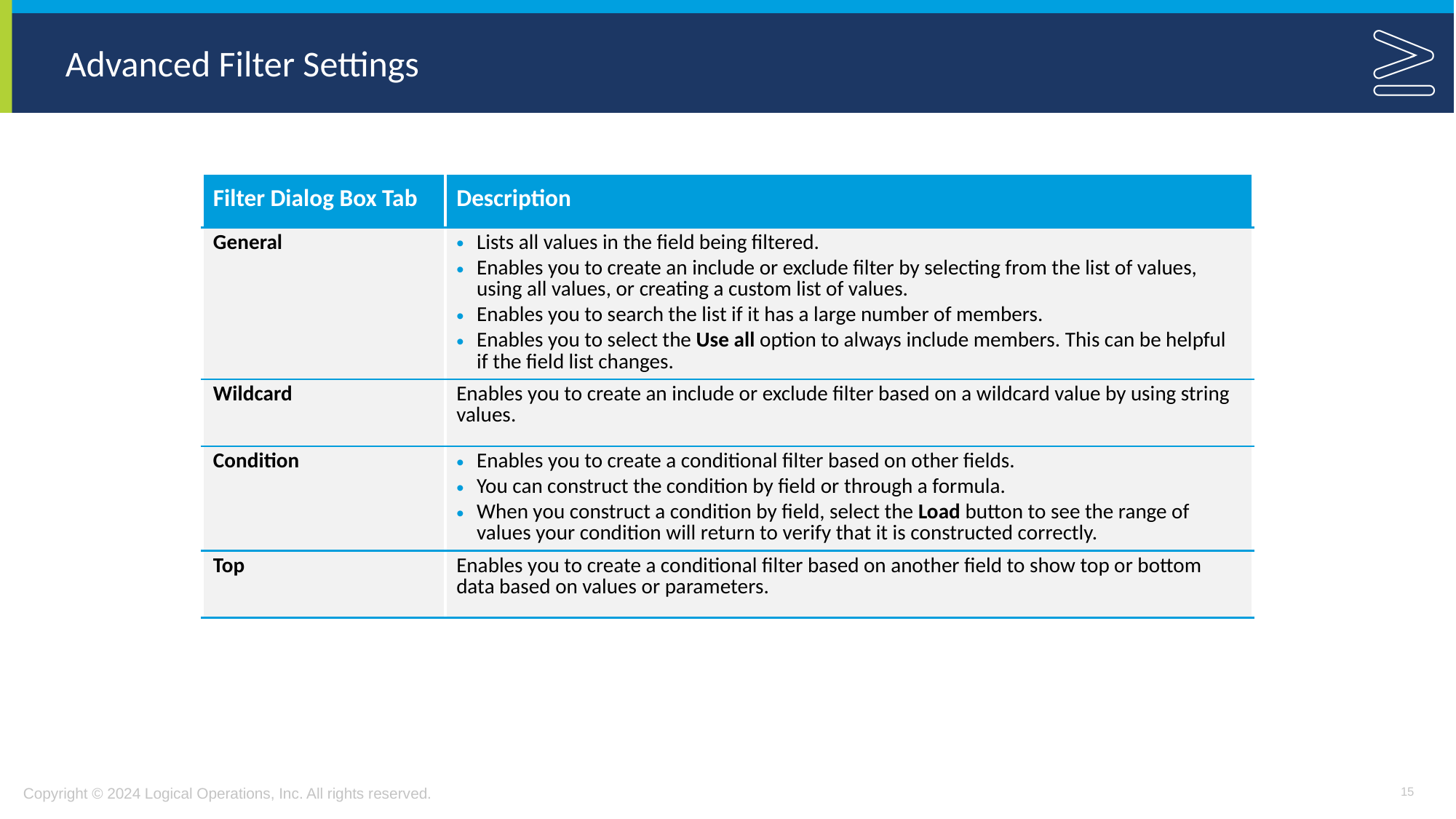

# Advanced Filter Settings
| Filter Dialog Box Tab | Description |
| --- | --- |
| General | Lists all values in the field being filtered. Enables you to create an include or exclude filter by selecting from the list of values, using all values, or creating a custom list of values. Enables you to search the list if it has a large number of members. Enables you to select the Use all option to always include members. This can be helpful if the field list changes. |
| Wildcard | Enables you to create an include or exclude filter based on a wildcard value by using string values. |
| Condition | Enables you to create a conditional filter based on other fields. You can construct the condition by field or through a formula. When you construct a condition by field, select the Load button to see the range of values your condition will return to verify that it is constructed correctly. |
| Top | Enables you to create a conditional filter based on another field to show top or bottom data based on values or parameters. |
15